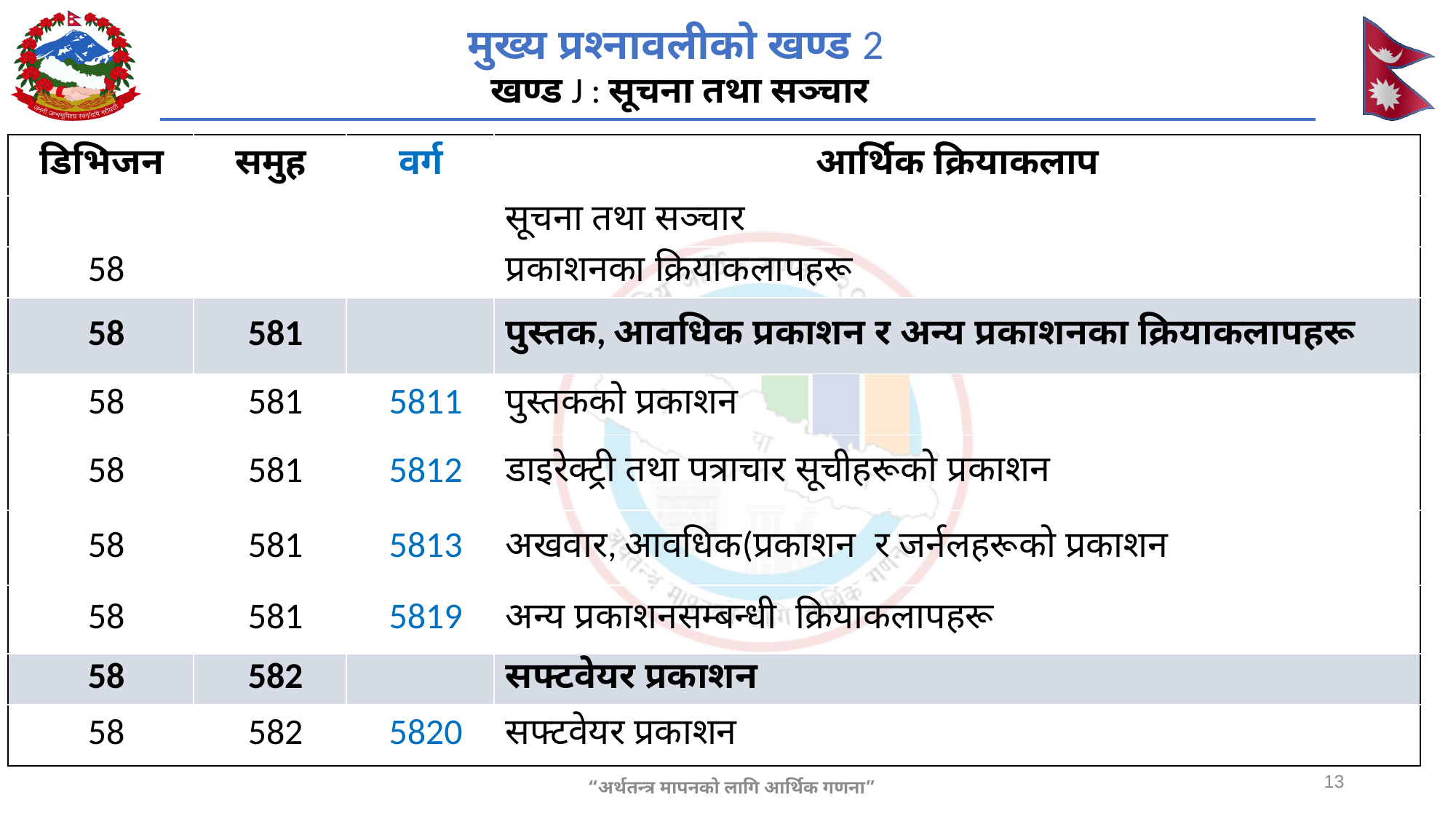

# मुख्य प्रश्नावलीको खण्ड 2 खण्ड J : सूचना तथा सञ्चार
| डिभिजन | समुह | वर्ग | आर्थिक क्रियाकलाप |
| --- | --- | --- | --- |
|  |  |  | सूचना तथा सञ्चार |
| 58 |  |  | प्रकाशनका क्रियाकलापहरू |
| 58 | 581 |  | पुस्तक, आवधिक प्रकाशन र अन्य प्रकाशनका क्रियाकलापहरू |
| 58 | 581 | 5811 | पुस्तकको प्रकाशन |
| 58 | 581 | 5812 | डाइरेक्ट्री तथा पत्राचार सूचीहरूको प्रकाशन |
| 58 | 581 | 5813 | अखवार, आवधिक(प्रकाशन र जर्नलहरूको प्रकाशन |
| 58 | 581 | 5819 | अन्य प्रकाशनसम्बन्धी क्रियाकलापहरू |
| 58 | 582 |  | सफ्टवेयर प्रकाशन |
| 58 | 582 | 5820 | सफ्टवेयर प्रकाशन |
13
“अर्थतन्त्र मापनको लागि आर्थिक गणना”